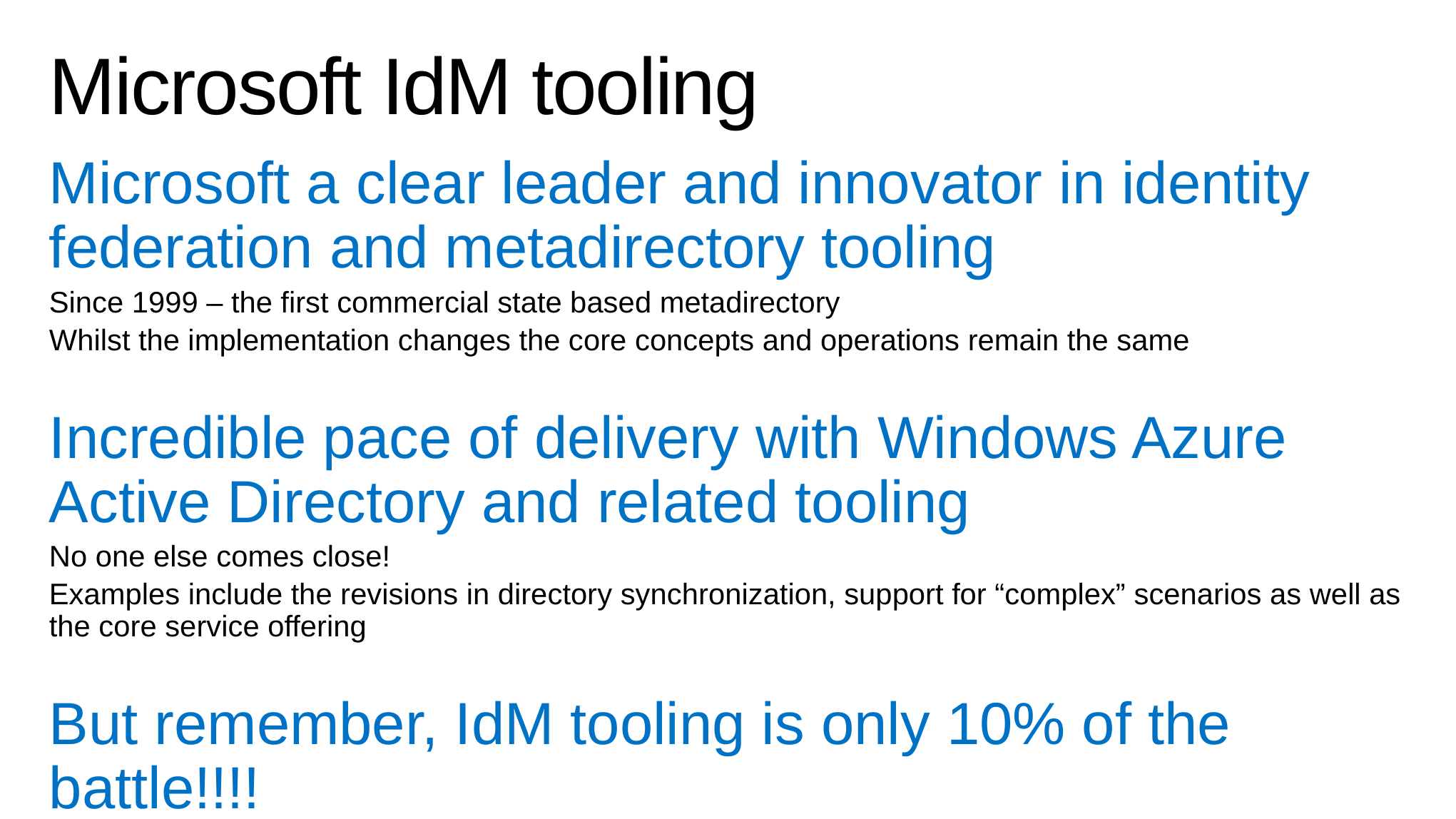

# Microsoft IdM tooling
Microsoft a clear leader and innovator in identity federation and metadirectory tooling
Since 1999 – the first commercial state based metadirectory
Whilst the implementation changes the core concepts and operations remain the same

Incredible pace of delivery with Windows Azure Active Directory and related tooling
No one else comes close!
Examples include the revisions in directory synchronization, support for “complex” scenarios as well as the core service offering

But remember, IdM tooling is only 10% of the battle!!!!